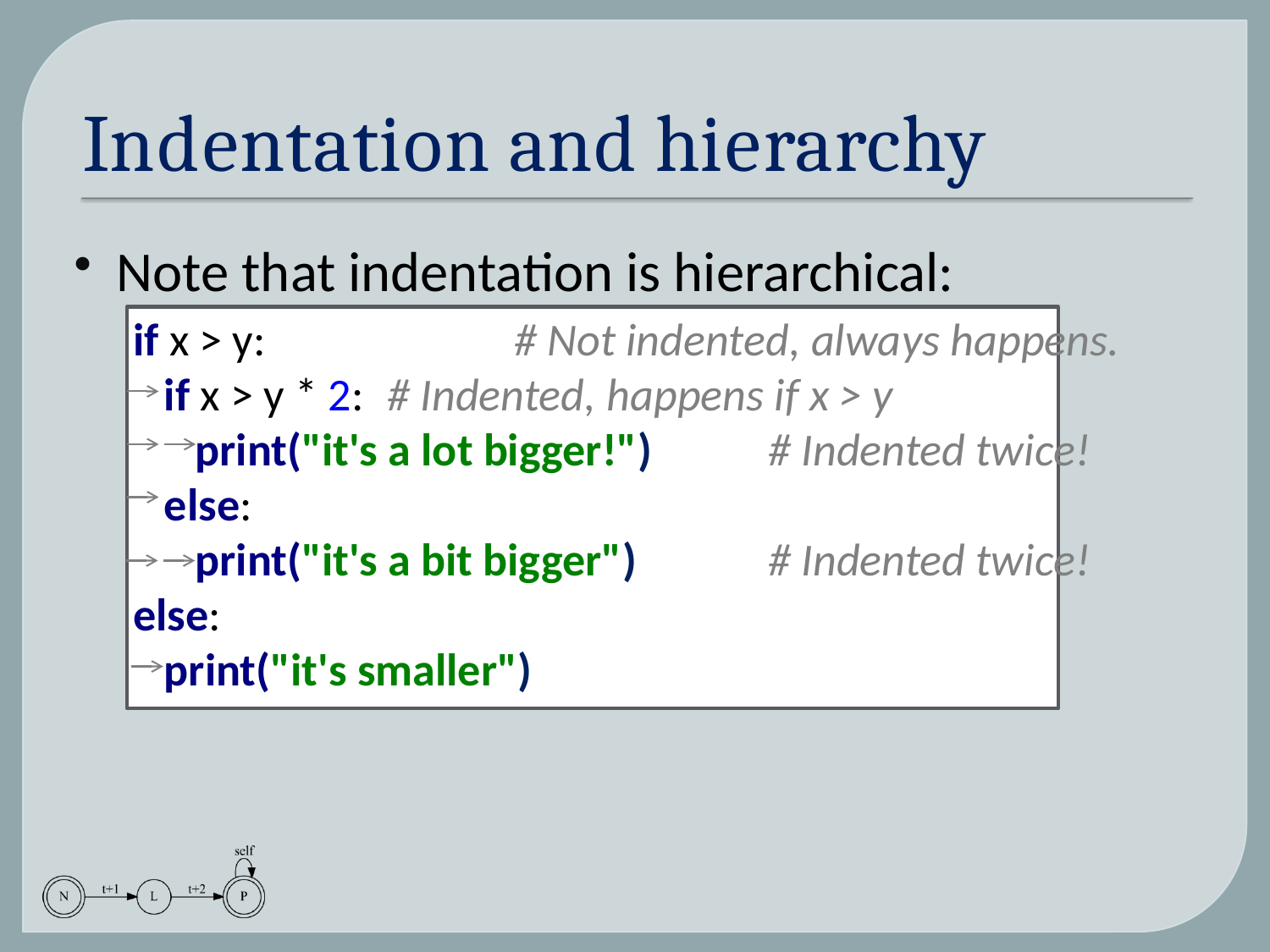

# Indentation and hierarchy
Note that indentation is hierarchical:
if x > y:  		# Not indented, always happens.
   if x > y * 2: 	# Indented, happens if x > y
      print("it's a lot bigger!")  	# Indented twice!
   else:
      print("it's a bit bigger") 	# Indented twice!
else:
   print("it's smaller")